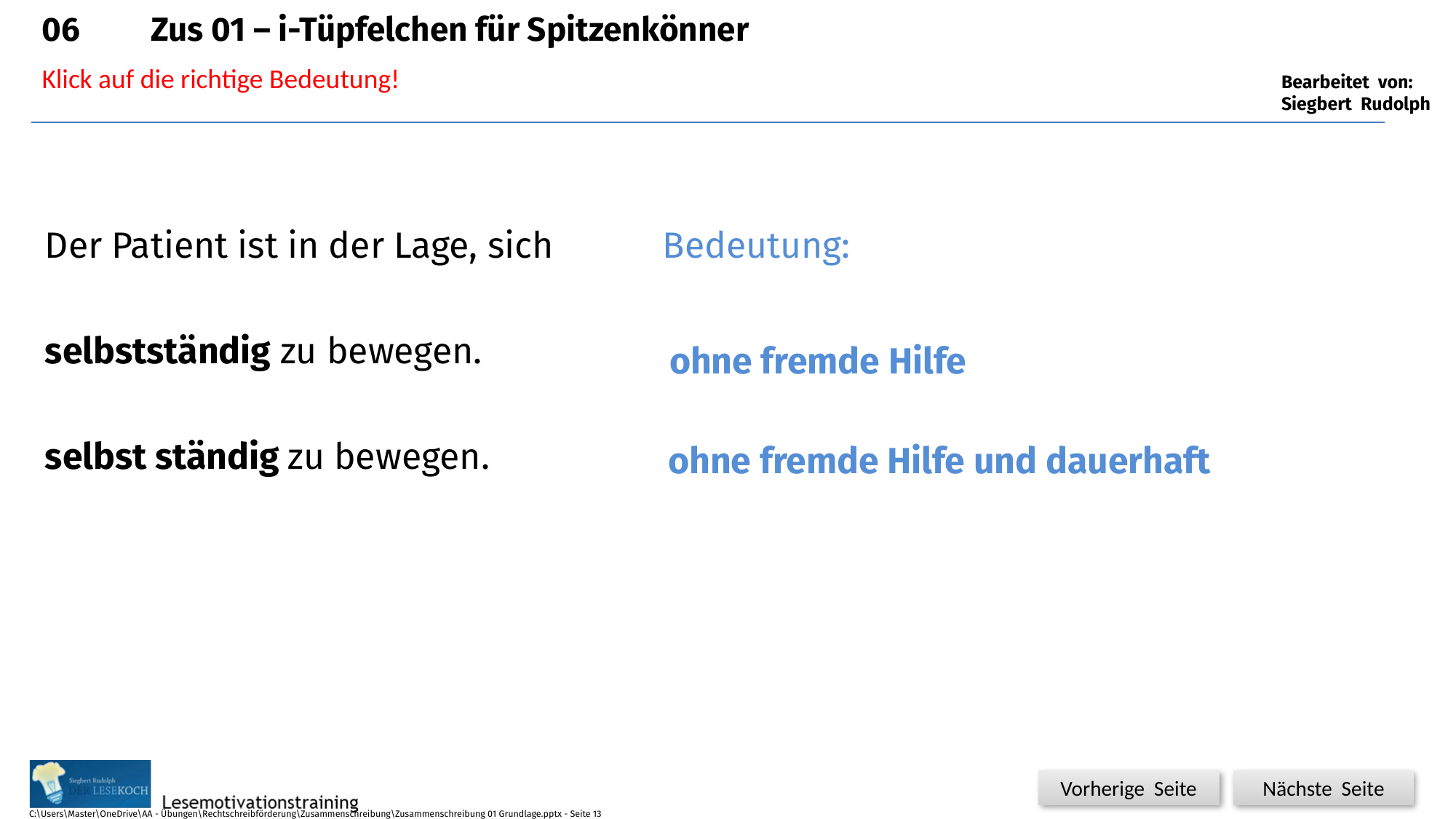

06	Zus 01 – i-Tüpfelchen für Spitzenkönner
13
Klick auf die richtige Bedeutung!
Bedeutung:
Der Patient ist in der Lage, sich

selbstständig zu bewegen.

selbst ständig zu bewegen.
ohne fremde Hilfe
dauerhaft
ohne fremde Hilfe
ohne fremde Hilfe        dauerhaft
ohne fremde Hilfe und dauerhaft
C:\Users\Master\OneDrive\AA - Übungen\Rechtschreibförderung\Zusammenschreibung\Zusammenschreibung 01 Grundlage.pptx - Seite 13